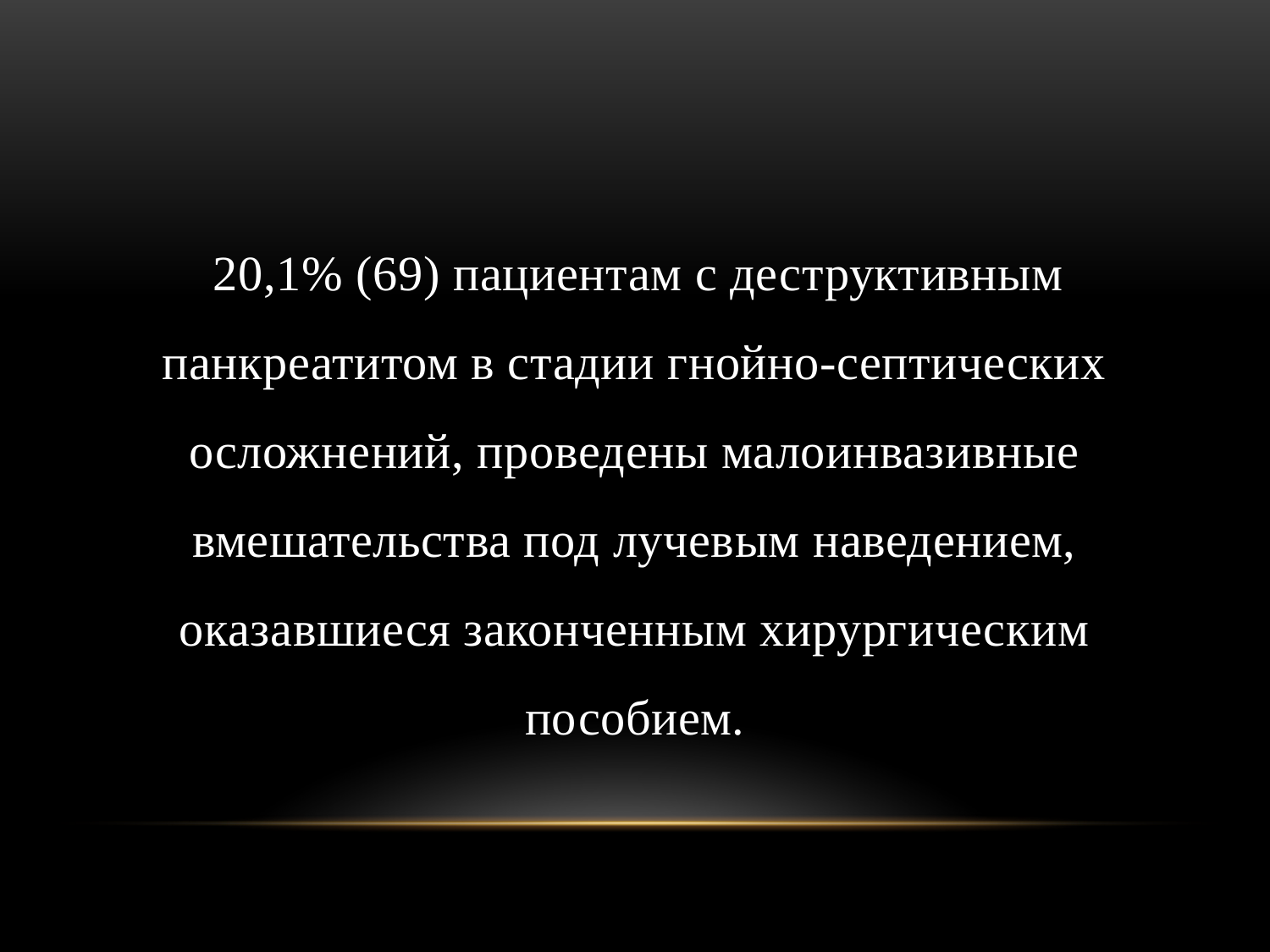

20,1% (69) пациентам с деструктивным панкреатитом в стадии гнойно-септических осложнений, проведены малоинвазивные вмешательства под лучевым наведением, оказавшиеся законченным хирургическим пособием.
#